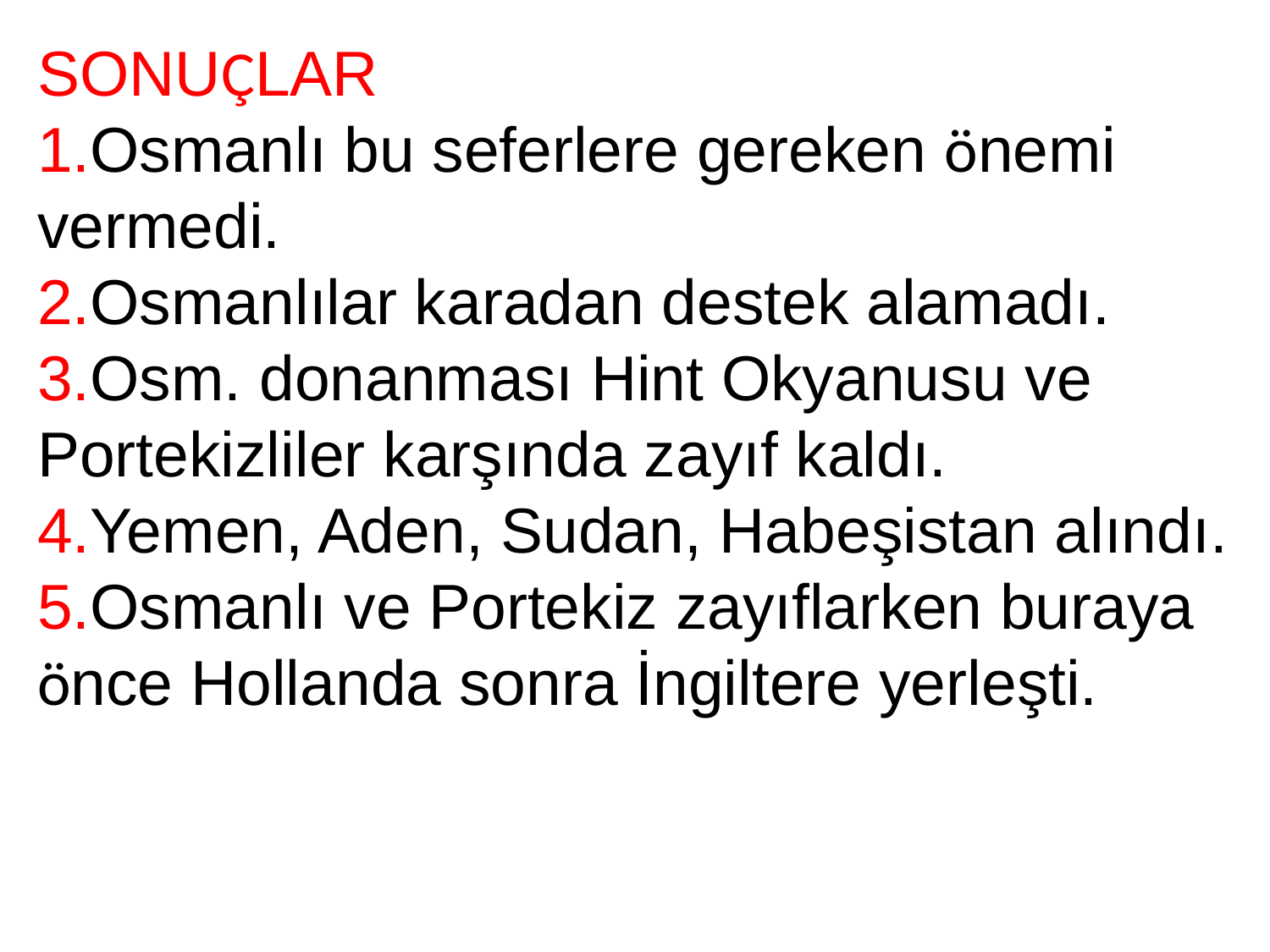

SONUÇLAR
1.Osmanlı bu seferlere gereken önemi vermedi.
2.Osmanlılar karadan destek alamadı.
3.Osm. donanması Hint Okyanusu ve Portekizliler karşında zayıf kaldı.
4.Yemen, Aden, Sudan, Habeşistan alındı.
5.Osmanlı ve Portekiz zayıflarken buraya önce Hollanda sonra İngiltere yerleşti.